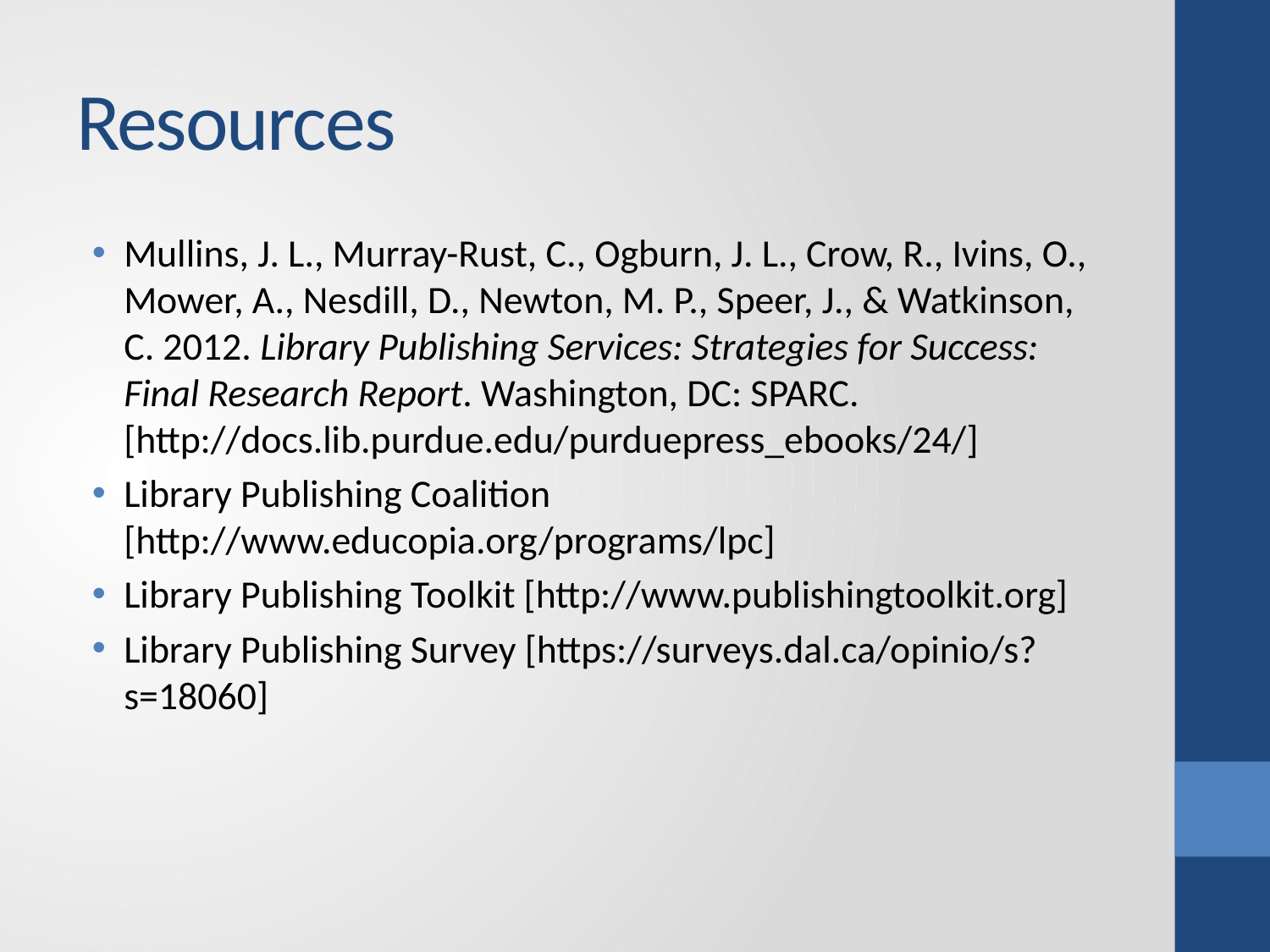

# Resources
Mullins, J. L., Murray-Rust, C., Ogburn, J. L., Crow, R., Ivins, O., Mower, A., Nesdill, D., Newton, M. P., Speer, J., & Watkinson, C. 2012. Library Publishing Services: Strategies for Success: Final Research Report. Washington, DC: SPARC. [http://docs.lib.purdue.edu/purduepress_ebooks/24/]
Library Publishing Coalition [http://www.educopia.org/programs/lpc]
Library Publishing Toolkit [http://www.publishingtoolkit.org]
Library Publishing Survey [https://surveys.dal.ca/opinio/s?s=18060]